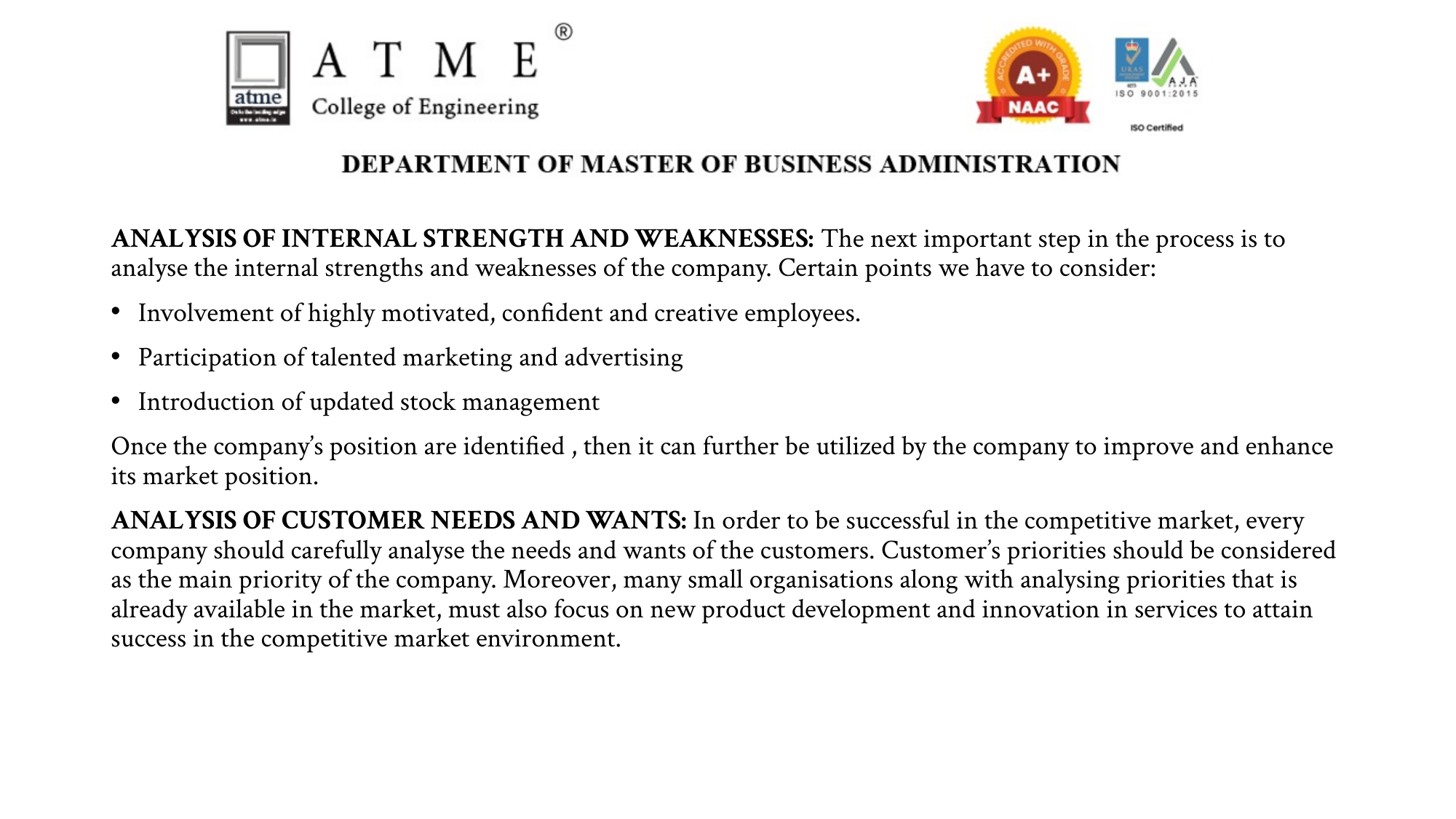

ANALYSIS OF INTERNAL STRENGTH AND WEAKNESSES: The next important step in the process is to analyse the internal strengths and weaknesses of the company. Certain points we have to consider:
Involvement of highly motivated, confident and creative employees.
Participation of talented marketing and advertising
Introduction of updated stock management
Once the company’s position are identified , then it can further be utilized by the company to improve and enhance its market position.
ANALYSIS OF CUSTOMER NEEDS AND WANTS: In order to be successful in the competitive market, every company should carefully analyse the needs and wants of the customers. Customer’s priorities should be considered as the main priority of the company. Moreover, many small organisations along with analysing priorities that is already available in the market, must also focus on new product development and innovation in services to attain success in the competitive market environment.